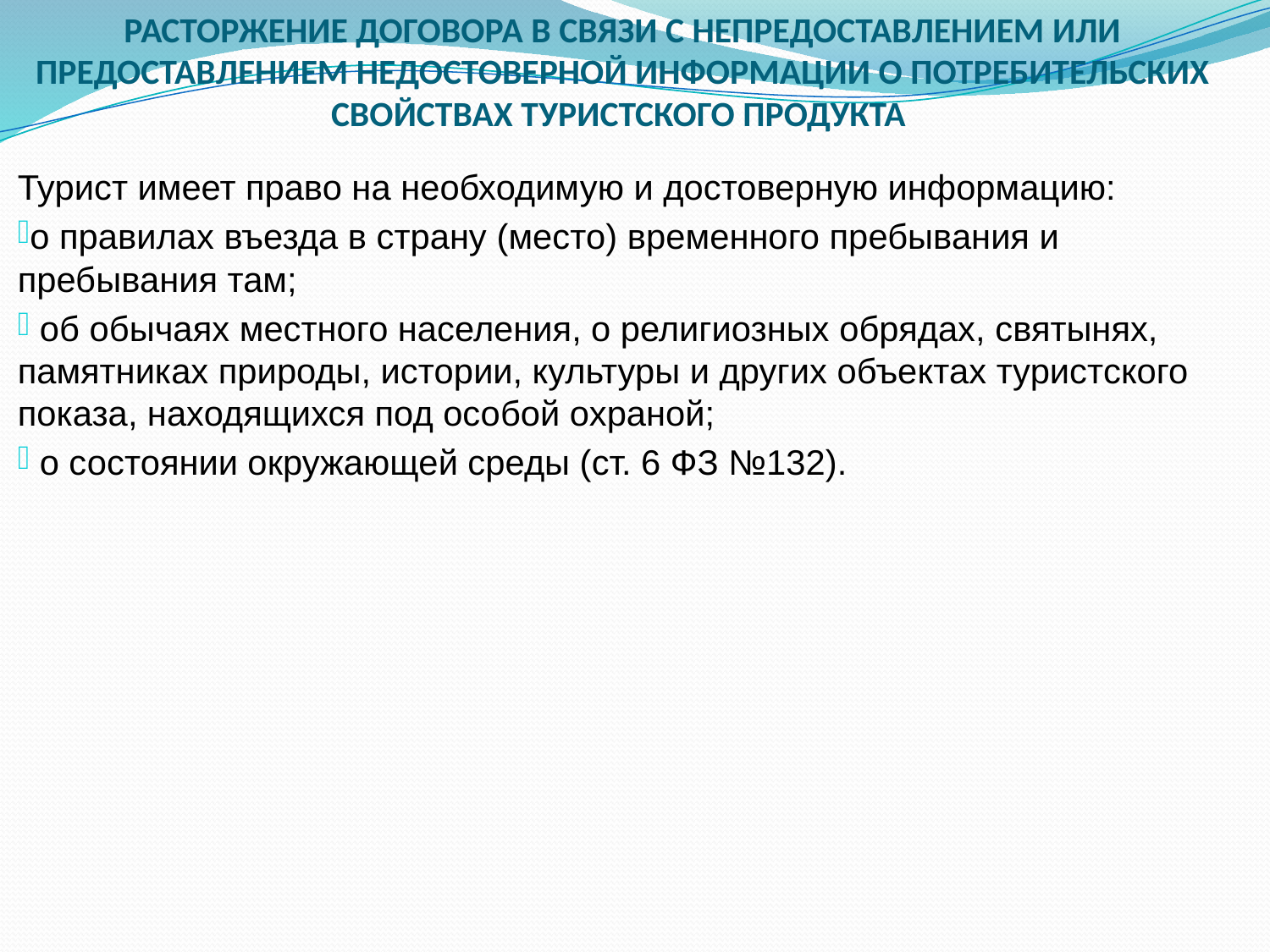

РАСТОРЖЕНИЕ ДОГОВОРА В СВЯЗИ С НЕПРЕДОСТАВЛЕНИЕМ ИЛИ ПРЕДОСТАВЛЕНИЕМ НЕДОСТОВЕРНОЙ ИНФОРМАЦИИ О ПОТРЕБИТЕЛЬСКИХ СВОЙСТВАХ ТУРИСТСКОГО ПРОДУКТА
Турист имеет право на необходимую и достоверную информацию:
о правилах въезда в страну (место) временного пребывания и пребывания там;
 об обычаях местного населения, о религиозных обрядах, святынях, памятниках природы, истории, культуры и других объектах туристского показа, находящихся под особой охраной;
 о состоянии окружающей среды (ст. 6 ФЗ №132).